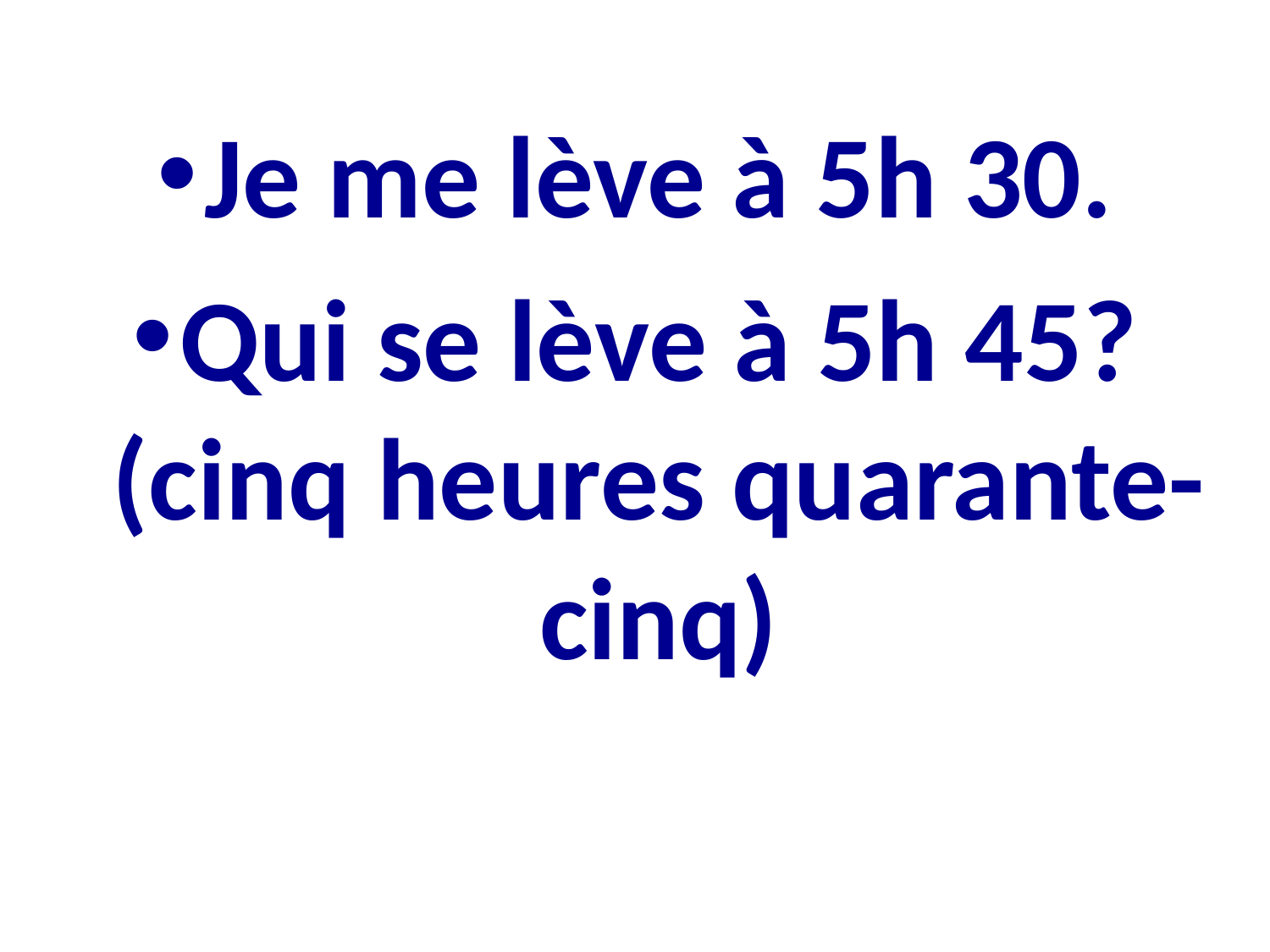

Je me lève à 5h 30.
Qui se lève à 5h 45? (cinq heures quarante-cinq)